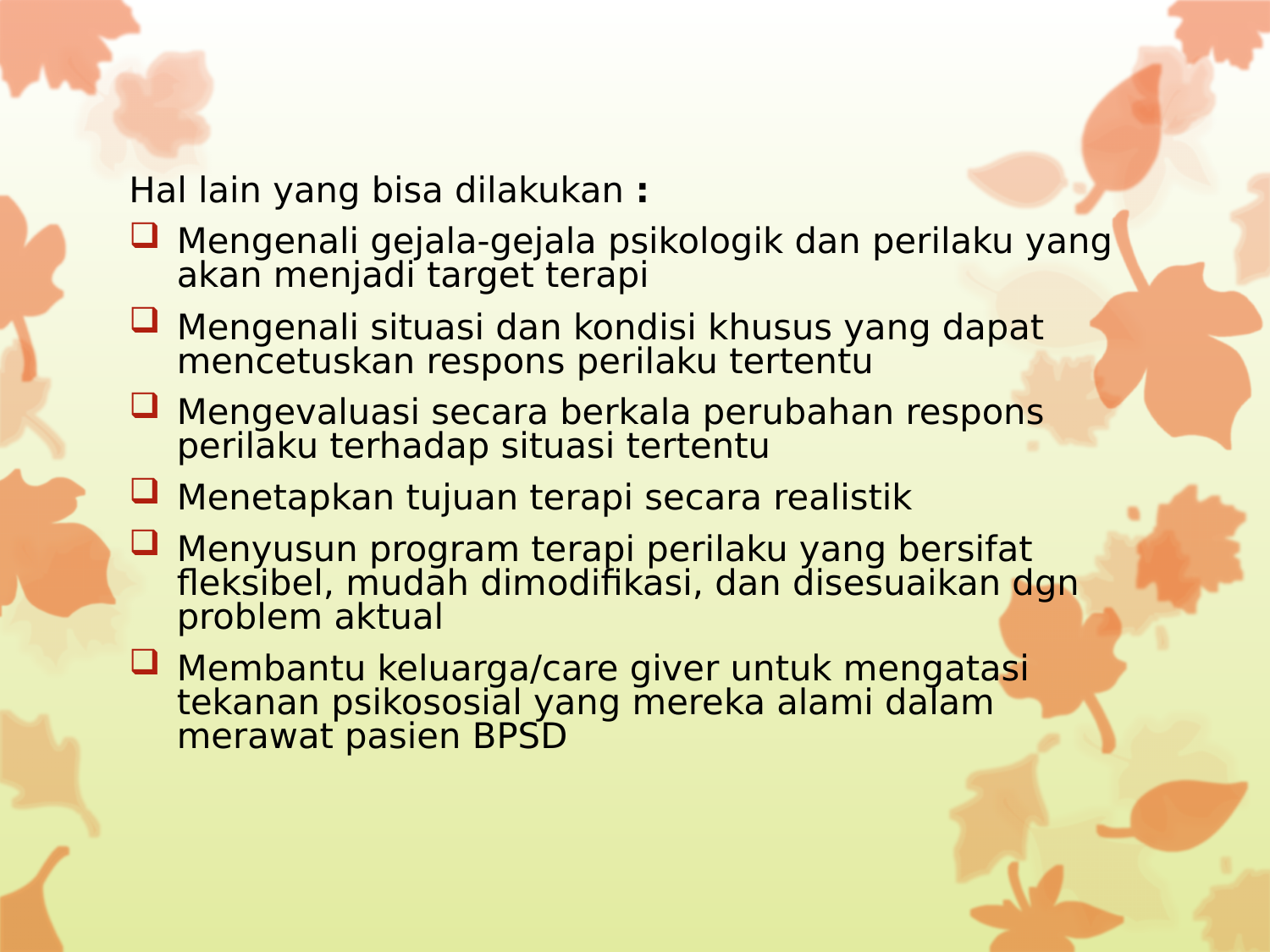

Hal lain yang bisa dilakukan :
Mengenali gejala-gejala psikologik dan perilaku yang akan menjadi target terapi
Mengenali situasi dan kondisi khusus yang dapat mencetuskan respons perilaku tertentu
Mengevaluasi secara berkala perubahan respons perilaku terhadap situasi tertentu
Menetapkan tujuan terapi secara realistik
Menyusun program terapi perilaku yang bersifat fleksibel, mudah dimodifikasi, dan disesuaikan dgn problem aktual
Membantu keluarga/care giver untuk mengatasi tekanan psikososial yang mereka alami dalam merawat pasien BPSD